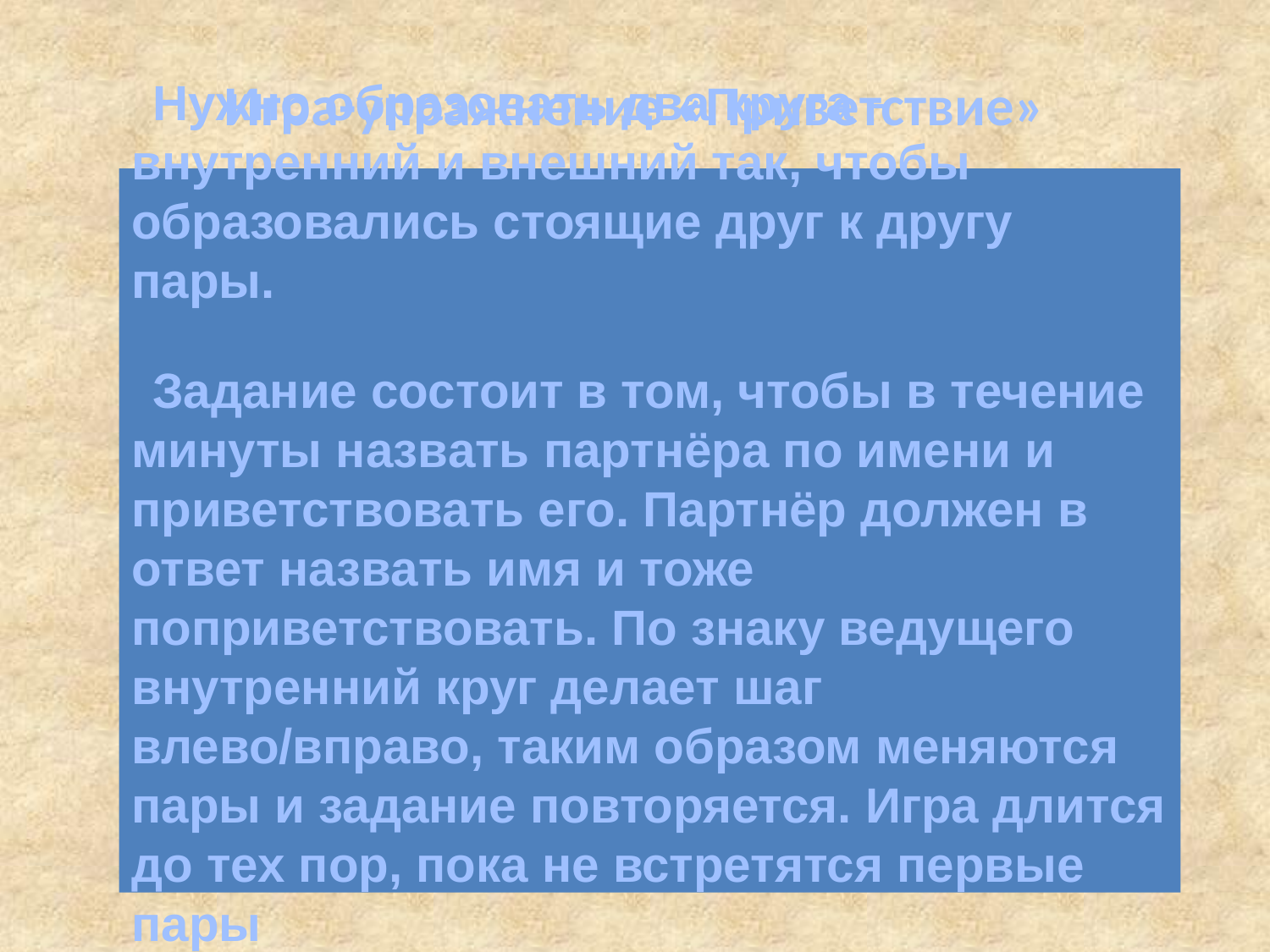

# Игра-упражнение «Приветствие»
Нужно образовать два круга – внутренний и внешний так, чтобы образовались стоящие друг к другу пары.

Задание состоит в том, чтобы в течение минуты назвать партнёра по имени и приветствовать его. Партнёр должен в ответ назвать имя и тоже поприветствовать. По знаку ведущего внутренний круг делает шаг влево/вправо, таким образом меняются пары и задание повторяется. Игра длится до тех пор, пока не встретятся первые пары